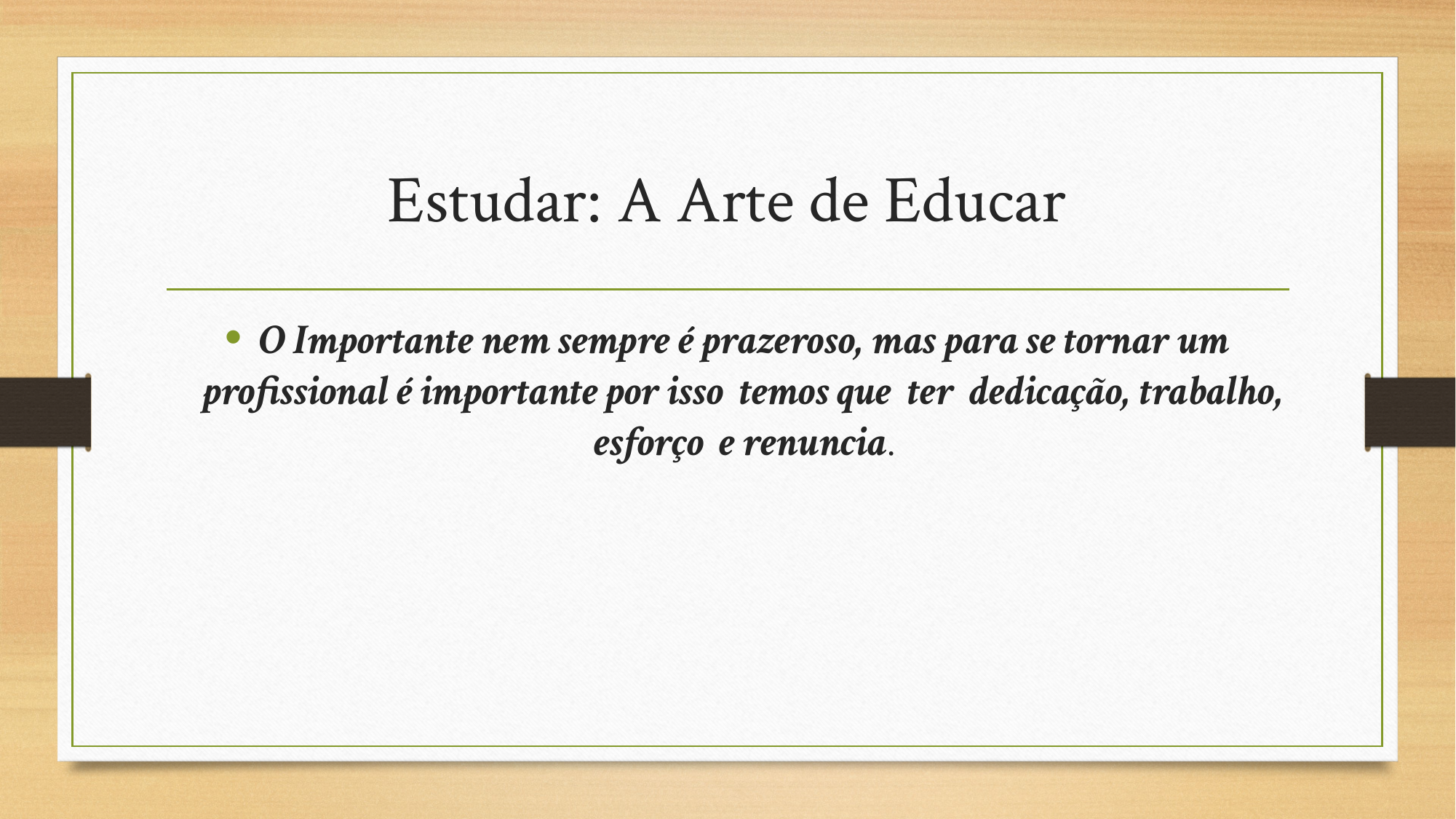

# Estudar: A Arte de Educar
O Importante nem sempre é prazeroso, mas para se tornar um profissional é importante por isso  temos que  ter  dedicação, trabalho, esforço  e renuncia.